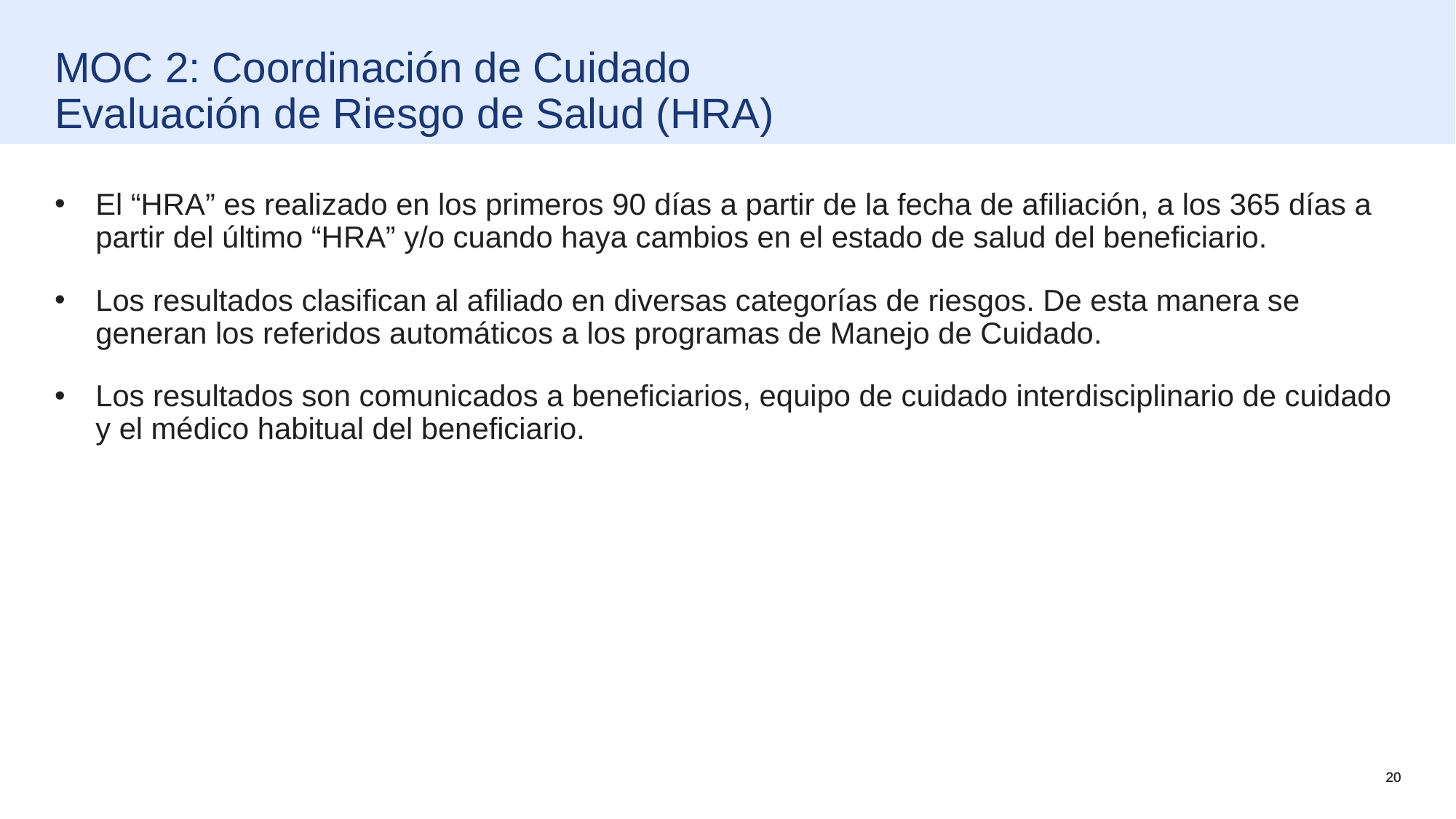

MOC 2: Coordinación de Cuidado
Evaluación de Riesgo de Salud (HRA) (cont.)
MOC 2: Coordinación de Cuidado
Evaluación de Riesgo de Salud (HRA)
El “HRA” es realizado en los primeros 90 días a partir de la fecha de afiliación, a los 365 días a partir del último “HRA” y/o cuando haya cambios en el estado de salud del beneficiario.
Los resultados clasifican al afiliado en diversas categorías de riesgos. De esta manera se generan los referidos automáticos a los programas de Manejo de Cuidado.
Los resultados son comunicados a beneficiarios, equipo de cuidado interdisciplinario de cuidado y el médico habitual del beneficiario.